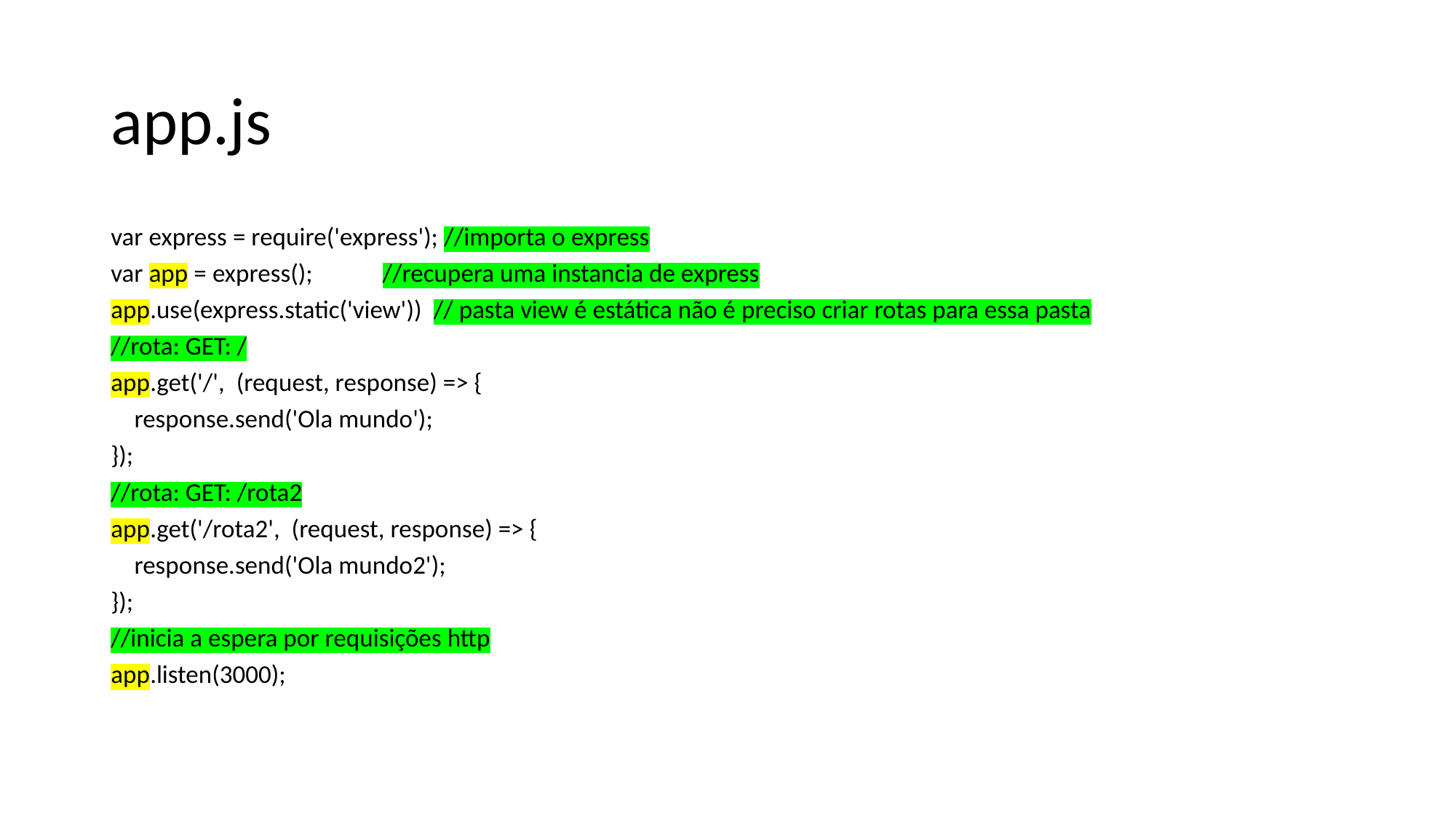

# app.js
var express = require('express'); //importa o express
var app = express();            //recupera uma instancia de express
app.use(express.static('view'))  // pasta view é estática não é preciso criar rotas para essa pasta
//rota: GET: /
app.get('/',  (request, response) => {
    response.send('Ola mundo');
});
//rota: GET: /rota2
app.get('/rota2',  (request, response) => {
    response.send('Ola mundo2');
});
//inicia a espera por requisições http
app.listen(3000);